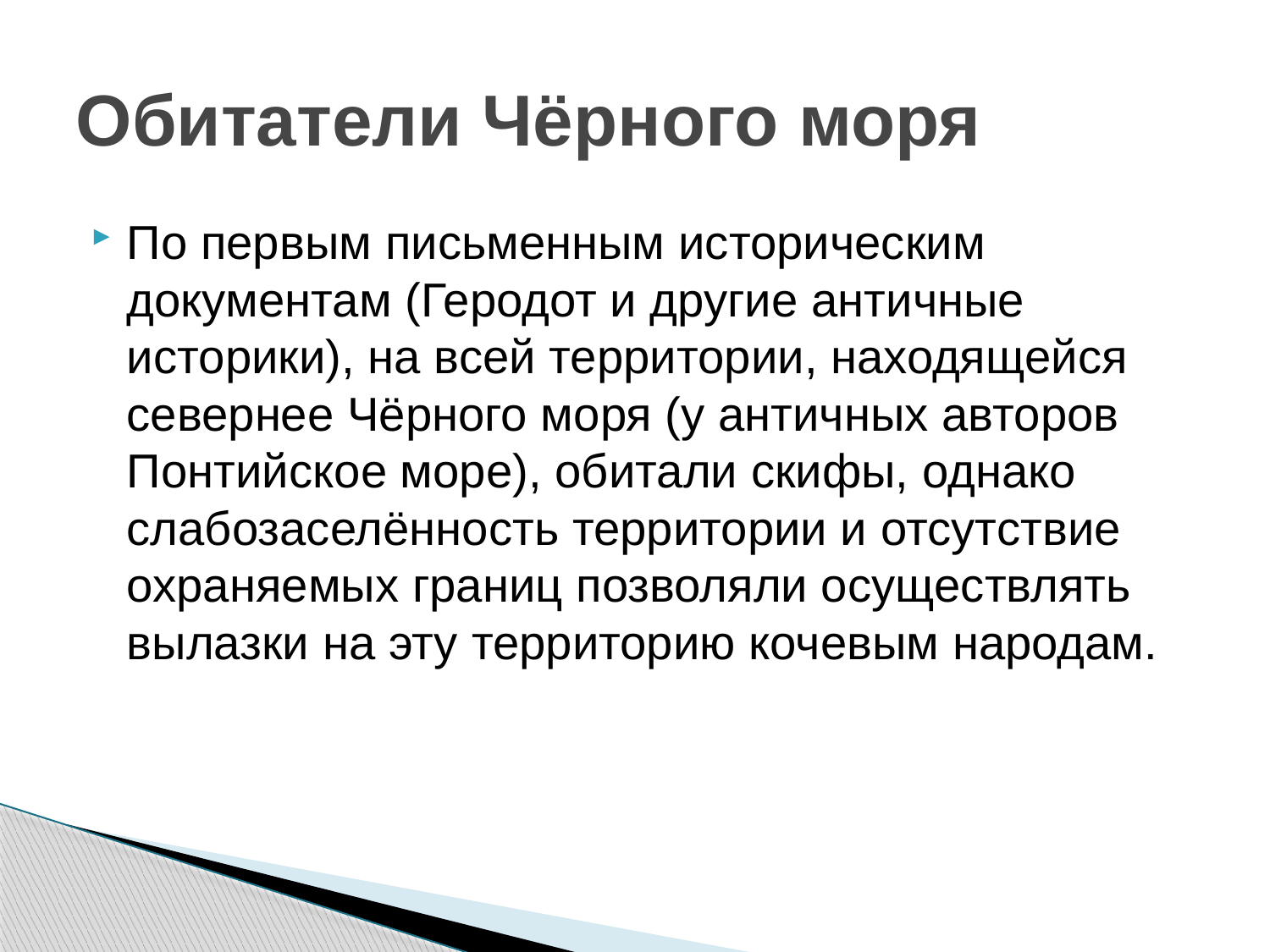

# Обитатели Чёрного моря
По первым письменным историческим документам (Геродот и другие античные историки), на всей территории, находящейся севернее Чёрного моря (у античных авторов Понтийское море), обитали скифы, однако слабозаселённость территории и отсутствие охраняемых границ позволяли осуществлять вылазки на эту территорию кочевым народам.